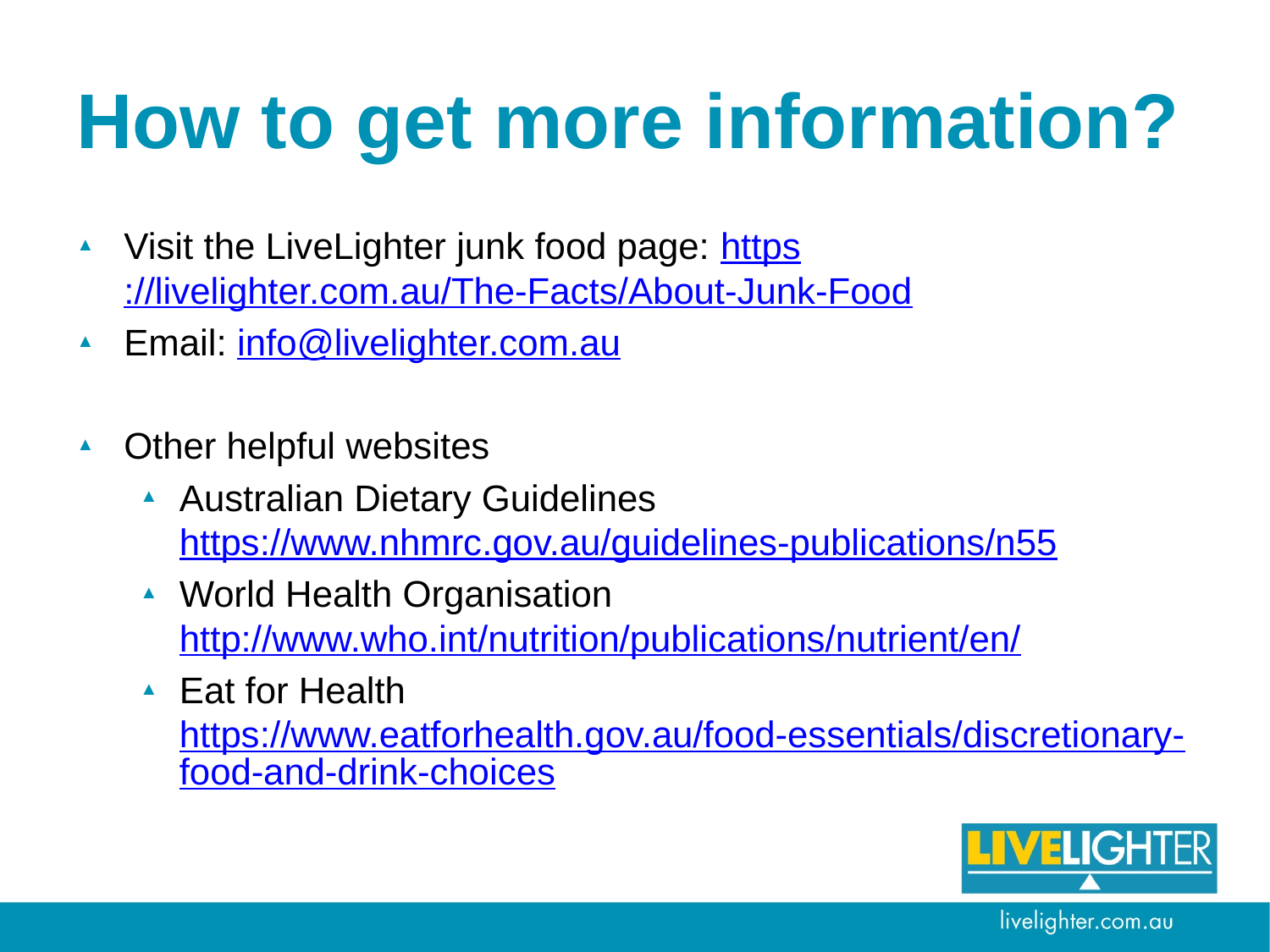

# How to get more information?
Visit the LiveLighter junk food page: https://livelighter.com.au/The-Facts/About-Junk-Food
Email: info@livelighter.com.au

Other helpful websites
Australian Dietary Guidelines https://www.nhmrc.gov.au/guidelines-publications/n55
World Health Organisation http://www.who.int/nutrition/publications/nutrient/en/
Eat for Health https://www.eatforhealth.gov.au/food-essentials/discretionary-food-and-drink-choices